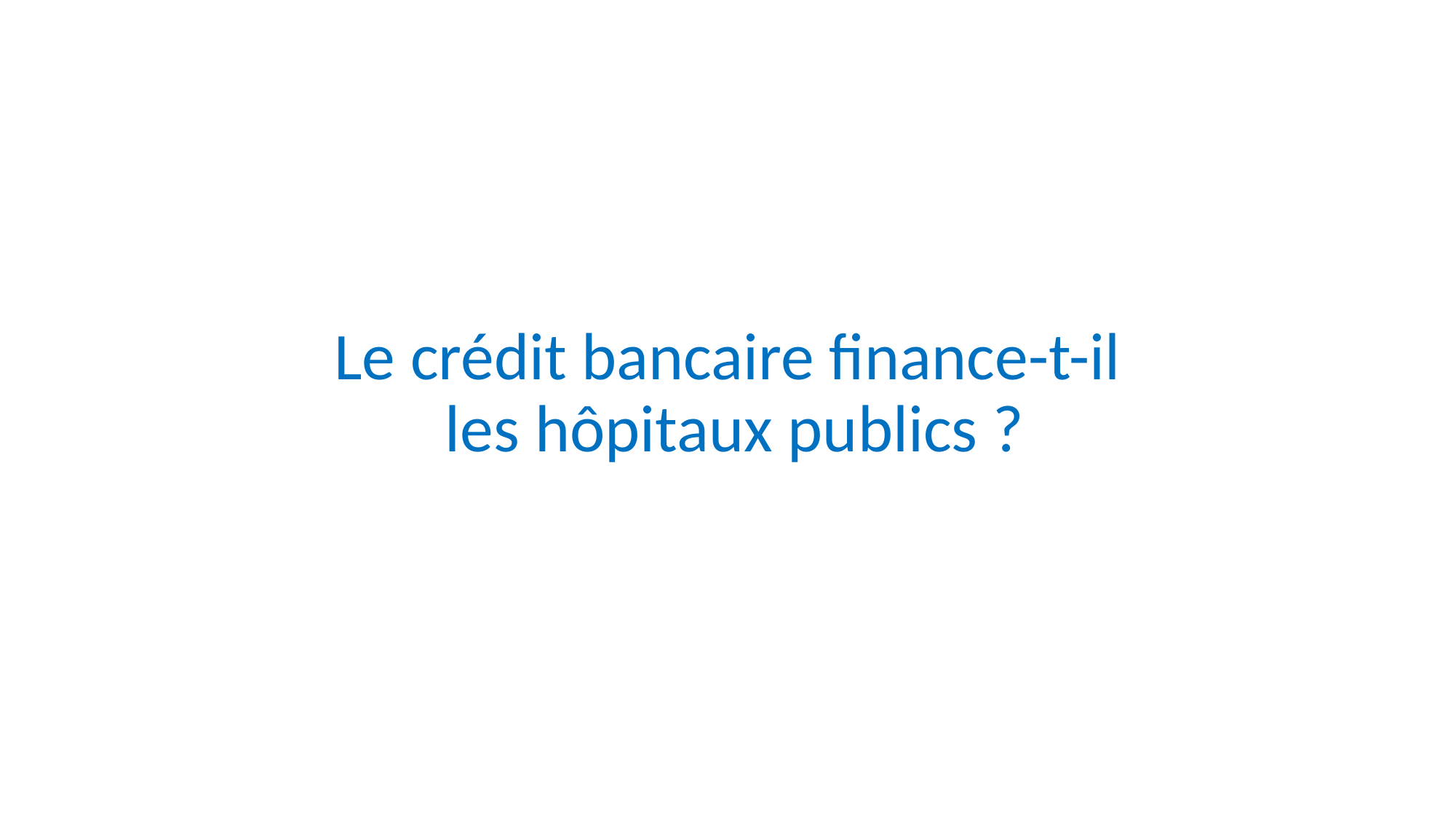

# Le crédit bancaire finance-t-il les hôpitaux publics ?